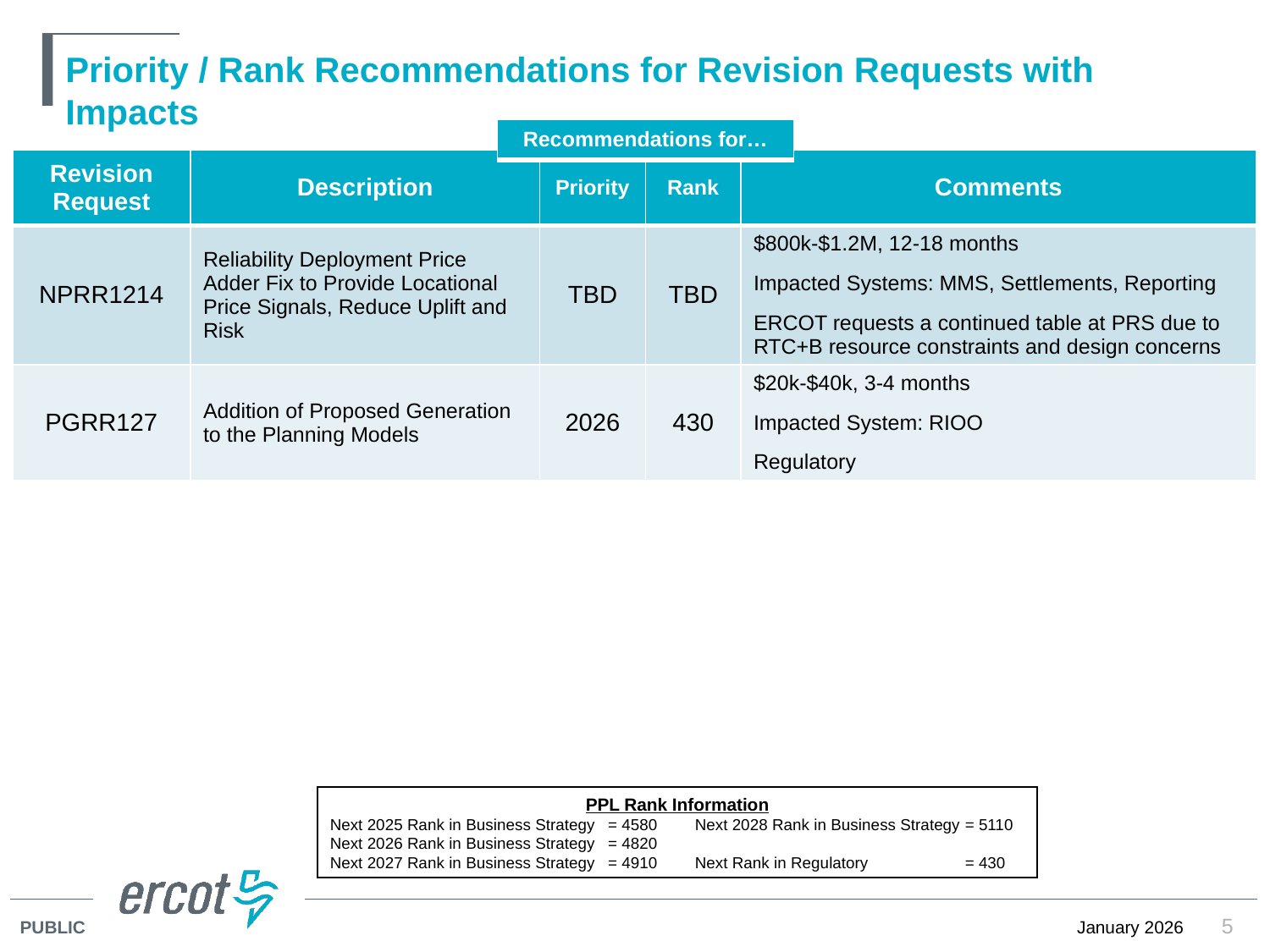

# Priority / Rank Recommendations for Revision Requests with Impacts
| Recommendations for… |
| --- |
| Revision Request | Description | Priority | Rank | Comments |
| --- | --- | --- | --- | --- |
| NPRR1214 | Reliability Deployment Price Adder Fix to Provide Locational Price Signals, Reduce Uplift and Risk | TBD | TBD | $800k-$1.2M, 12-18 months Impacted Systems: MMS, Settlements, Reporting ERCOT requests a continued table at PRS due to RTC+B resource constraints and design concerns |
| PGRR127 | Addition of Proposed Generation to the Planning Models | 2026 | 430 | $20k-$40k, 3-4 months Impacted System: RIOO Regulatory |
PPL Rank Information
Next 2025 Rank in Business Strategy 	= 4580	Next 2028 Rank in Business Strategy 	= 5110
Next 2026 Rank in Business Strategy 	= 4820	Next 2029 Rank in Business Strategy 	= 5300
Next 2027 Rank in Business Strategy	= 4910	Next Rank in Regulatory 	= 430
5